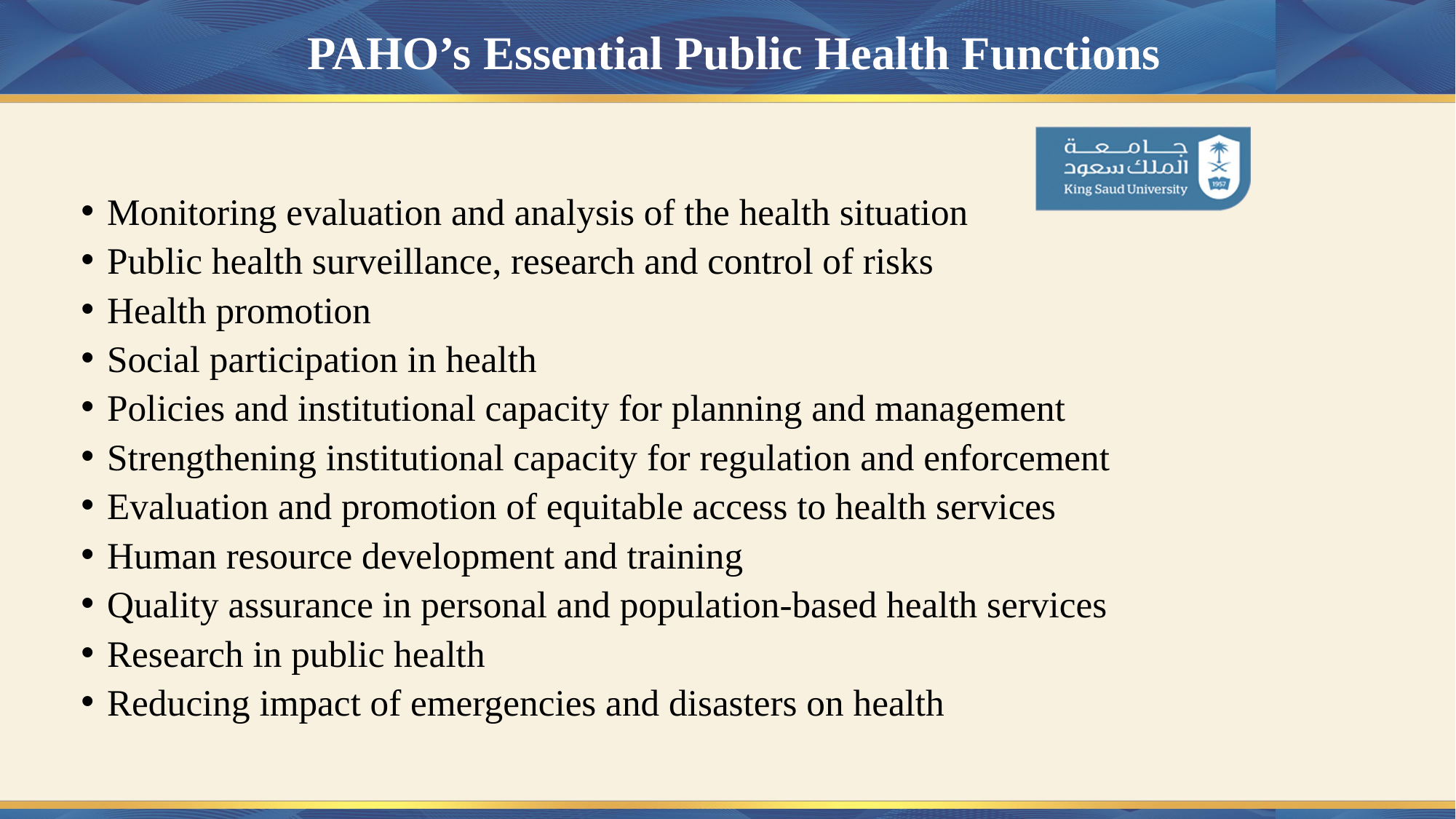

# PAHO’s Essential Public Health Functions
Monitoring evaluation and analysis of the health situation
Public health surveillance, research and control of risks
Health promotion
Social participation in health
Policies and institutional capacity for planning and management
Strengthening institutional capacity for regulation and enforcement
Evaluation and promotion of equitable access to health services
Human resource development and training
Quality assurance in personal and population-based health services
Research in public health
Reducing impact of emergencies and disasters on health